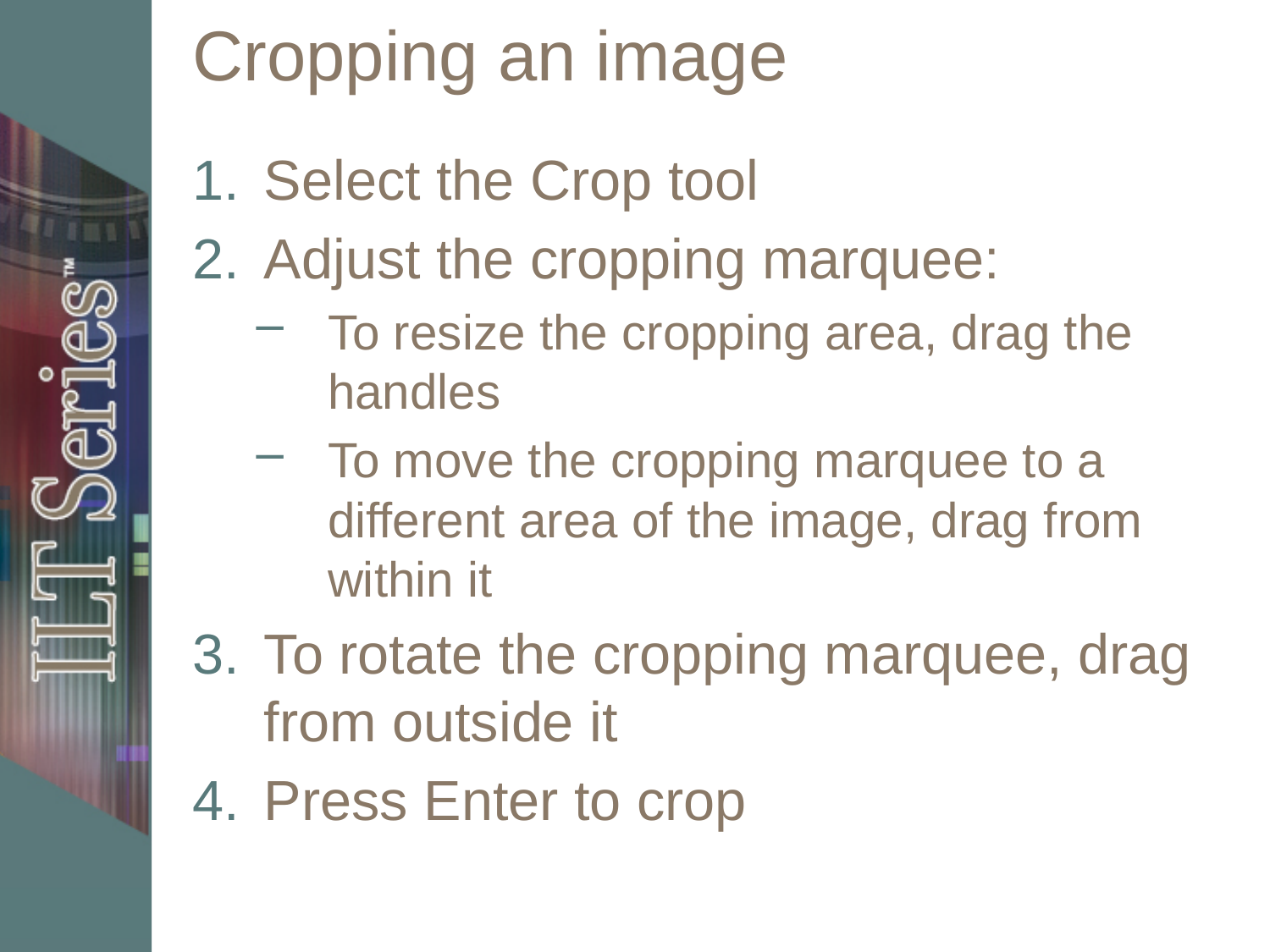

# Cropping an image
Select the Crop tool
Adjust the cropping marquee:
To resize the cropping area, drag the handles
To move the cropping marquee to a different area of the image, drag from within it
To rotate the cropping marquee, drag from outside it
Press Enter to crop